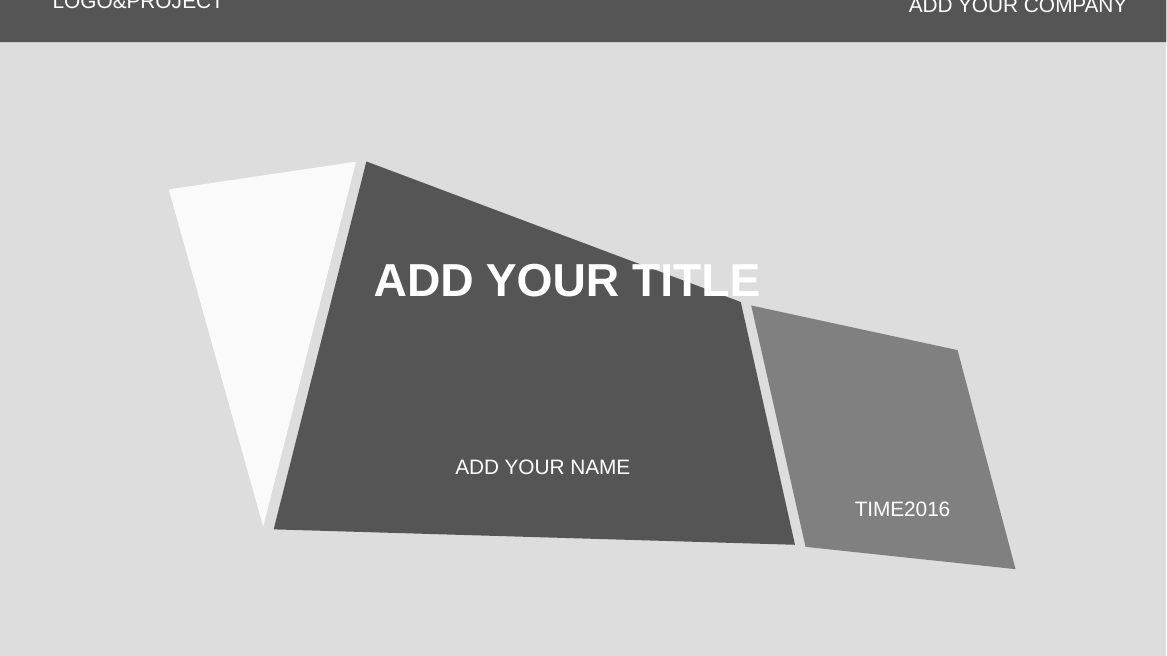

LOGO&PROJECT
ADD YOUR COMPANY

ADD YOUR TITLE

ADD YOUR NAME
TIME2016